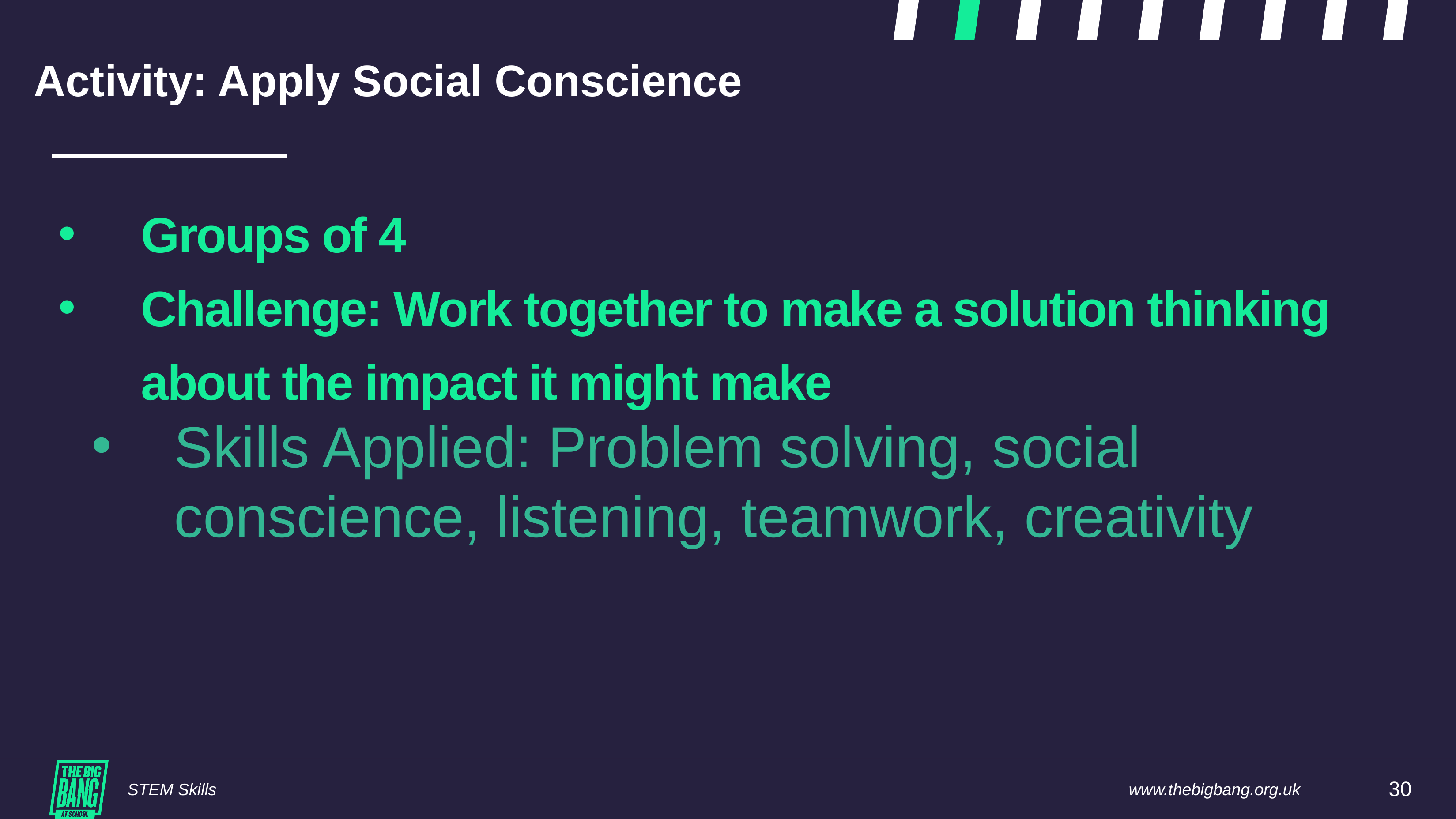

Activity: Apply Social Conscience
Groups of 4
Challenge: Work together to make a solution thinking about the impact it might make
Skills Applied: Problem solving, social conscience, listening, teamwork, creativity